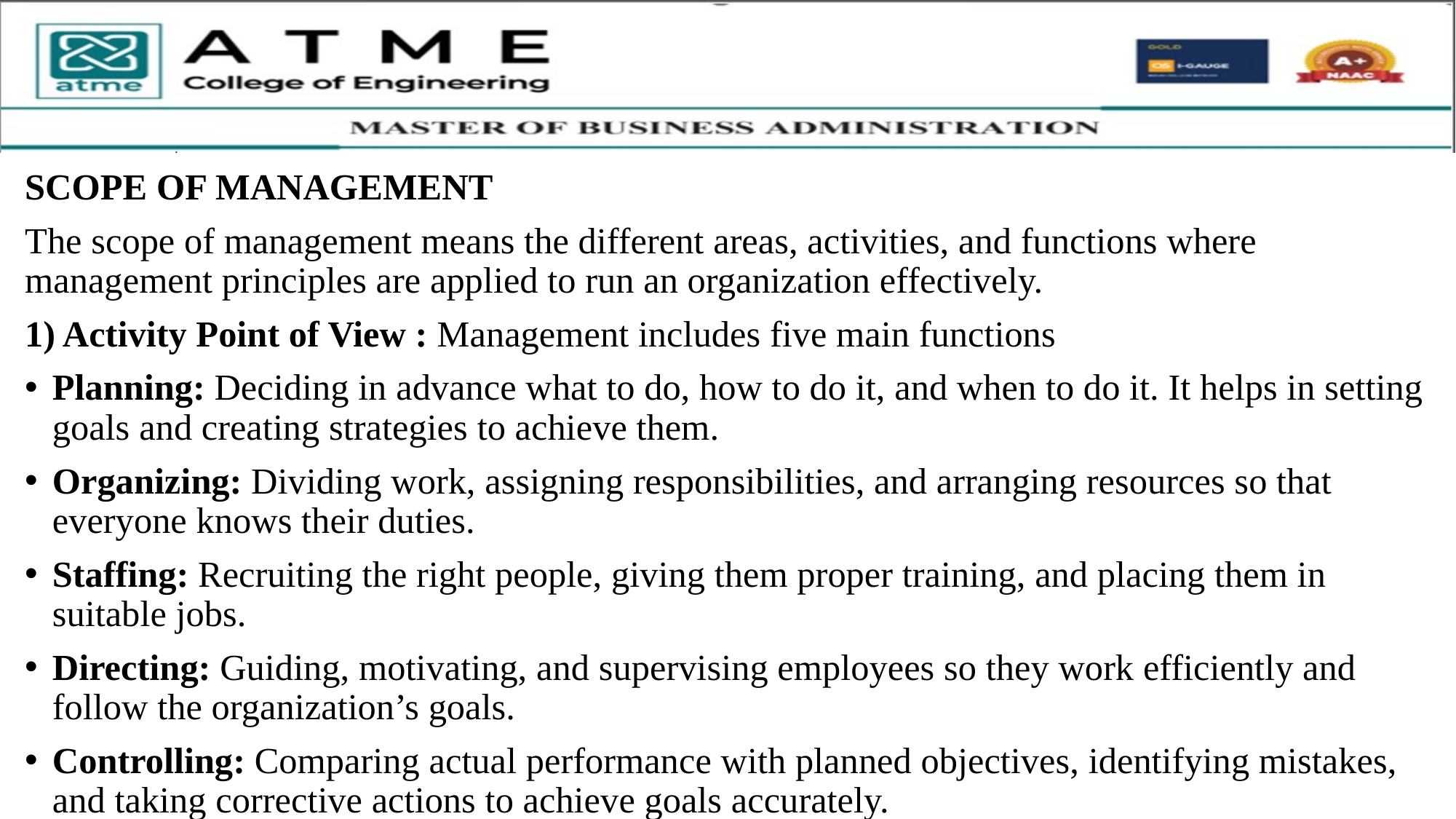

SCOPE OF MANAGEMENT
The scope of management means the different areas, activities, and functions where management principles are applied to run an organization effectively.
1) Activity Point of View : Management includes five main functions
Planning: Deciding in advance what to do, how to do it, and when to do it. It helps in setting goals and creating strategies to achieve them.
Organizing: Dividing work, assigning responsibilities, and arranging resources so that everyone knows their duties.
Staffing: Recruiting the right people, giving them proper training, and placing them in suitable jobs.
Directing: Guiding, motivating, and supervising employees so they work efficiently and follow the organization’s goals.
Controlling: Comparing actual performance with planned objectives, identifying mistakes, and taking corrective actions to achieve goals accurately.